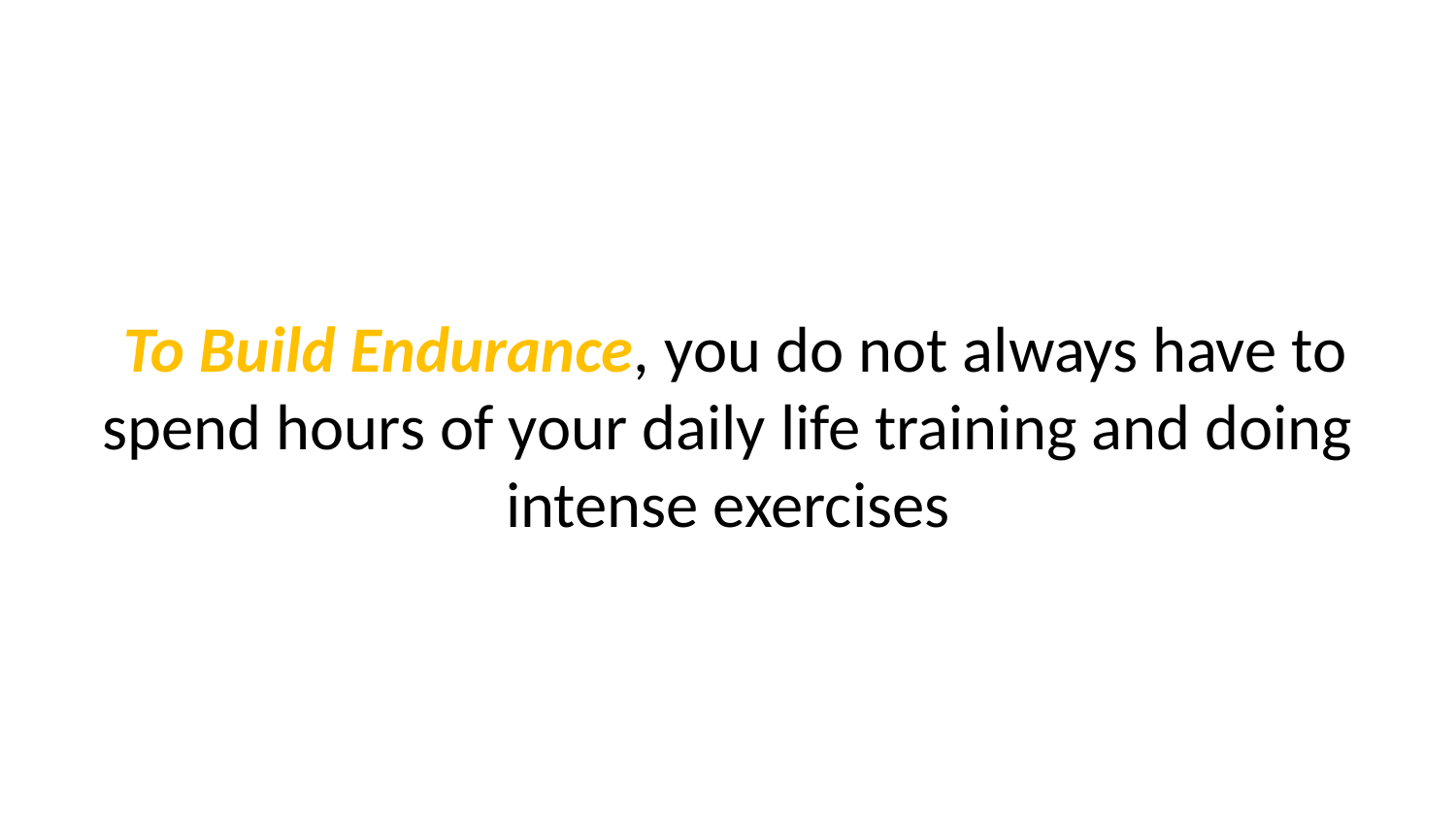

To Build Endurance, you do not always have to spend hours of your daily life training and doing intense exercises